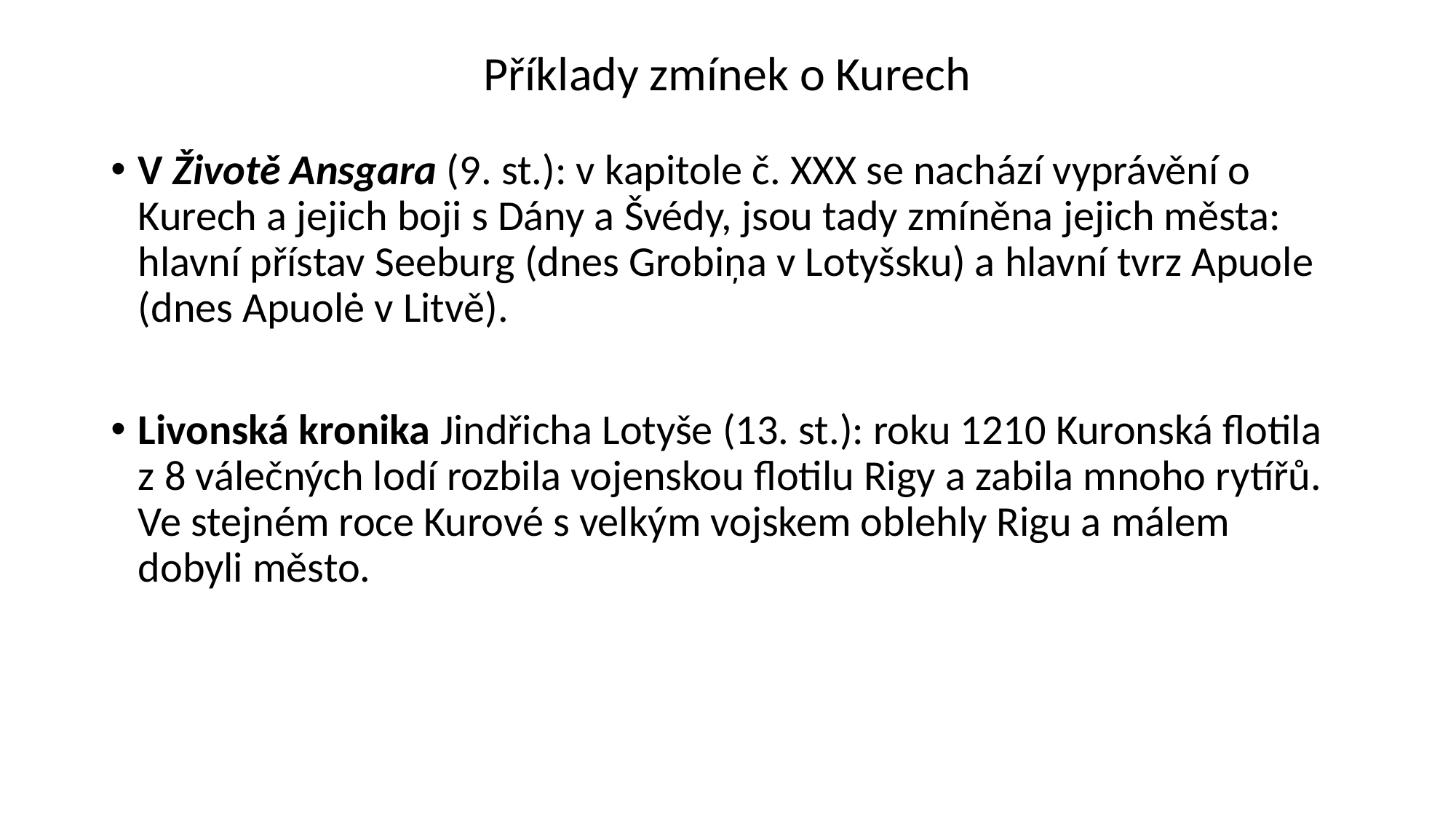

# Příklady zmínek o Kurech
V Životě Ansgara (9. st.): v kapitole č. XXX se nachází vyprávění o Kurech a jejich boji s Dány a Švédy, jsou tady zmíněna jejich města: hlavní přístav Seeburg (dnes Grobiņa v Lotyšsku) a hlavní tvrz Apuole (dnes Apuolė v Litvě).

Livonská kronika Jindřicha Lotyše (13. st.): roku 1210 Kuronská flotila z 8 válečných lodí rozbila vojenskou flotilu Rigy a zabila mnoho rytířů. Ve stejném roce Kurové s velkým vojskem oblehly Rigu a málem dobyli město.